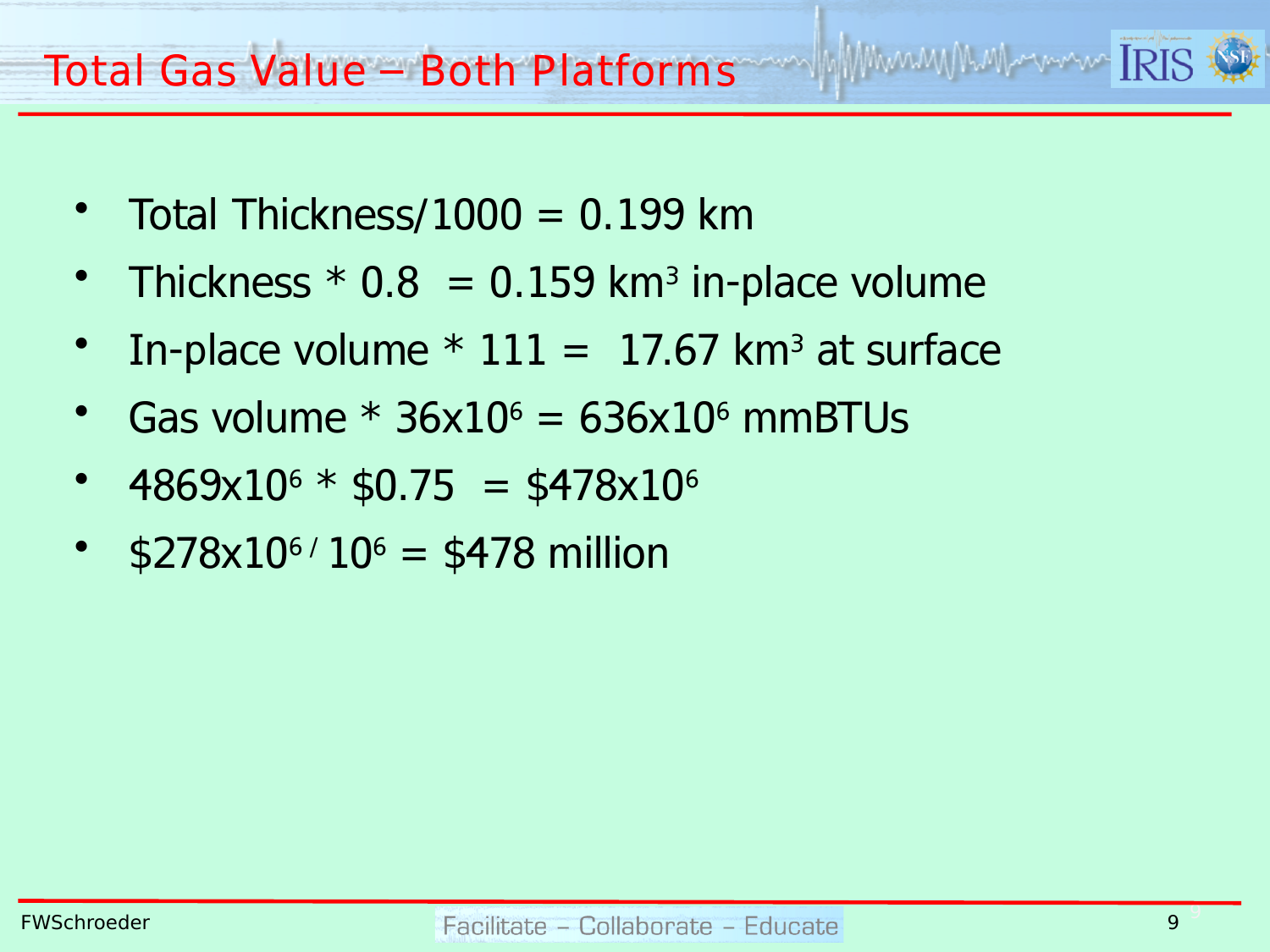

# Total Gas Value – Both Platforms
Total Thickness/1000 = 0.199 km
Thickness * 0.8  = 0.159 km3 in-place volume
In-place volume * 111 =  17.67 km3 at surface
Gas volume * 36x106 = 636x106 mmBTUs
4869x106 * $0.75  = $478x106
$278x106 / 106 = $478 million